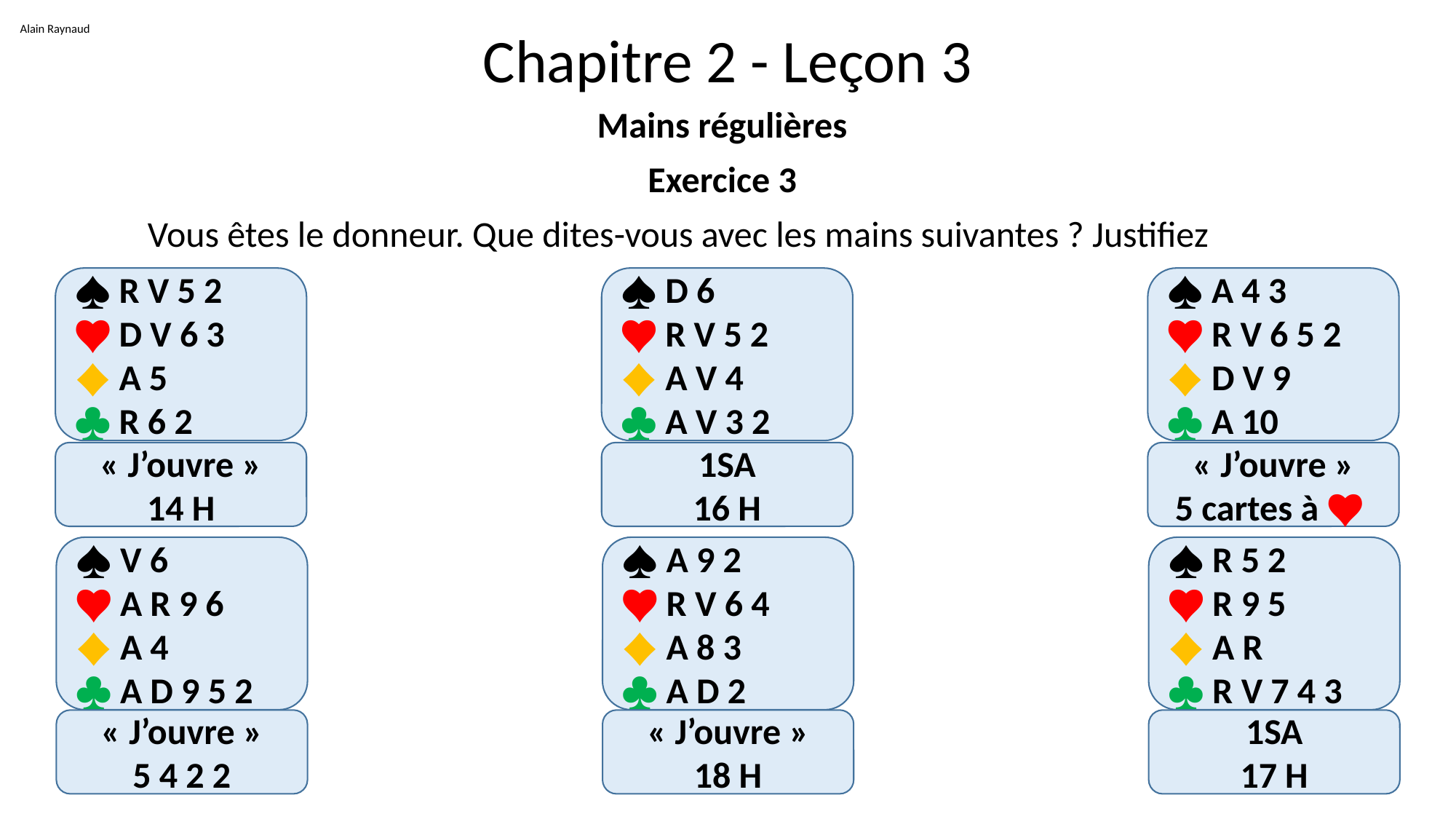

Alain Raynaud
# Chapitre 2 - Leçon 3
Mains régulières
Exercice 3
	Vous êtes le donneur. Que dites-vous avec les mains suivantes ? Justifiez
♠ R V 5 2
♥ D V 6 3
♦ A 5
♣ R 6 2
♠ D 6
♥ R V 5 2
♦ A V 4
♣ A V 3 2
♠ A 4 3
♥ R V 6 5 2
♦ D V 9
♣ A 10
« J’ouvre »
5 cartes à ♥
« J’ouvre »
14 H
1SA
16 H
♠ V 6
♥ A R 9 6
♦ A 4
♣ A D 9 5 2
♠ A 9 2
♥ R V 6 4
♦ A 8 3
♣ A D 2
♠ R 5 2
♥ R 9 5
♦ A R
♣ R V 7 4 3
1SA
17 H
« J’ouvre »
5 4 2 2
« J’ouvre »
18 H